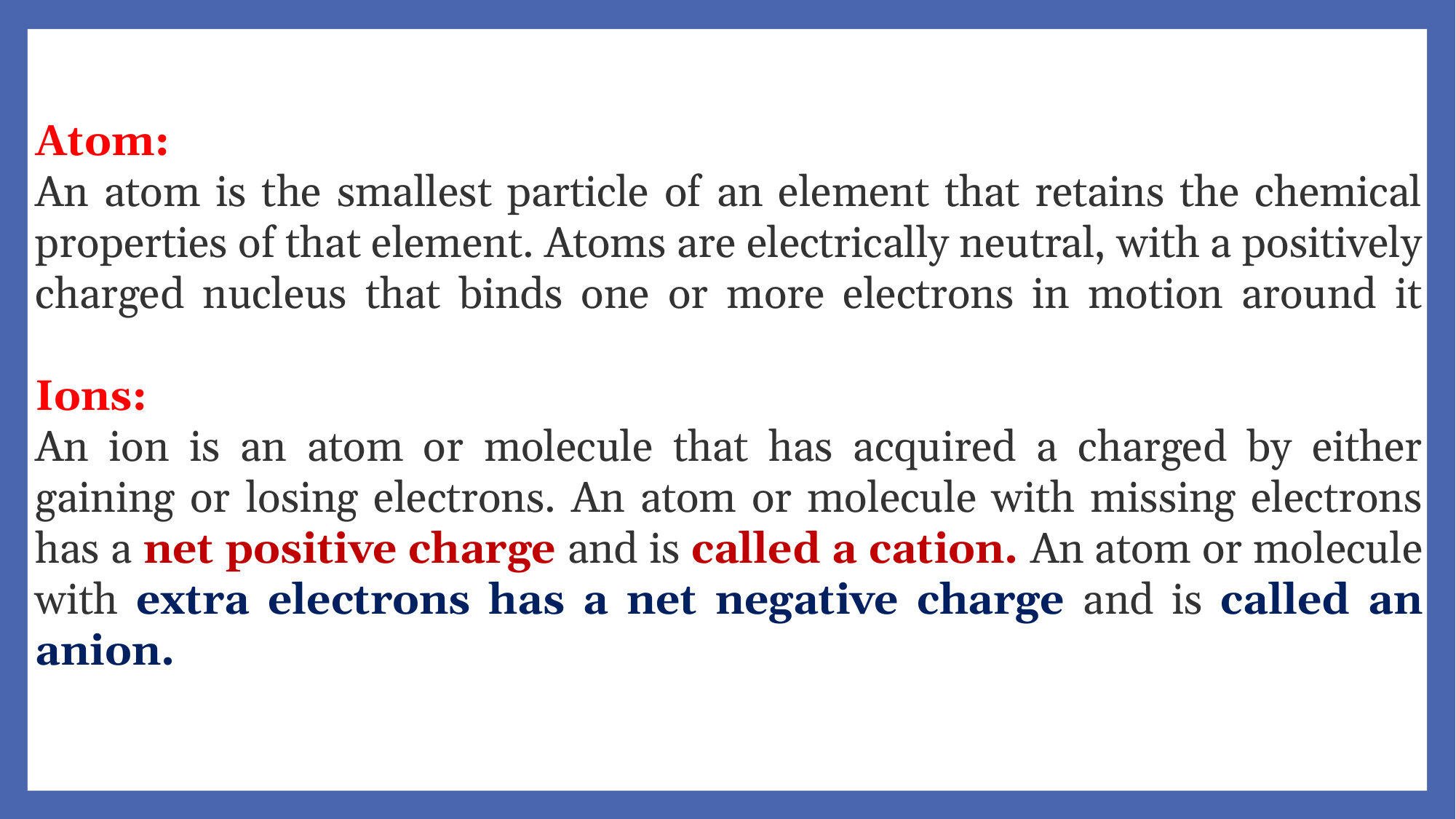

Atom:
An atom is the smallest particle of an element that retains the chemical properties of that element. Atoms are electrically neutral, with a positively charged nucleus that binds one or more electrons in motion around it
Ions:
An ion is an atom or molecule that has acquired a charged by either gaining or losing electrons. An atom or molecule with missing electrons has a net positive charge and is called a cation. An atom or molecule with extra electrons has a net negative charge and is called an anion.